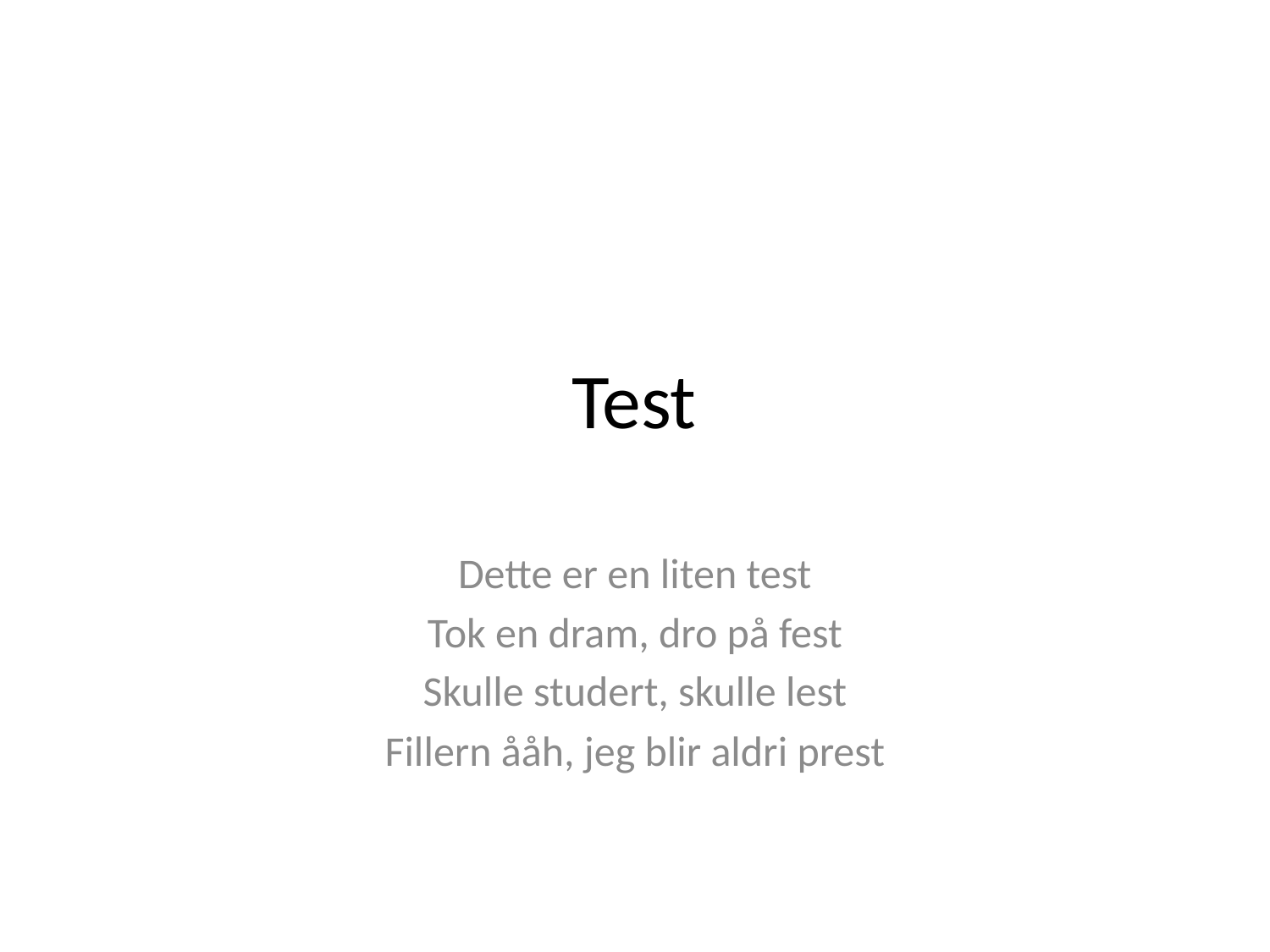

# Test
Dette er en liten test
Tok en dram, dro på fest
Skulle studert, skulle lest
Fillern ååh, jeg blir aldri prest